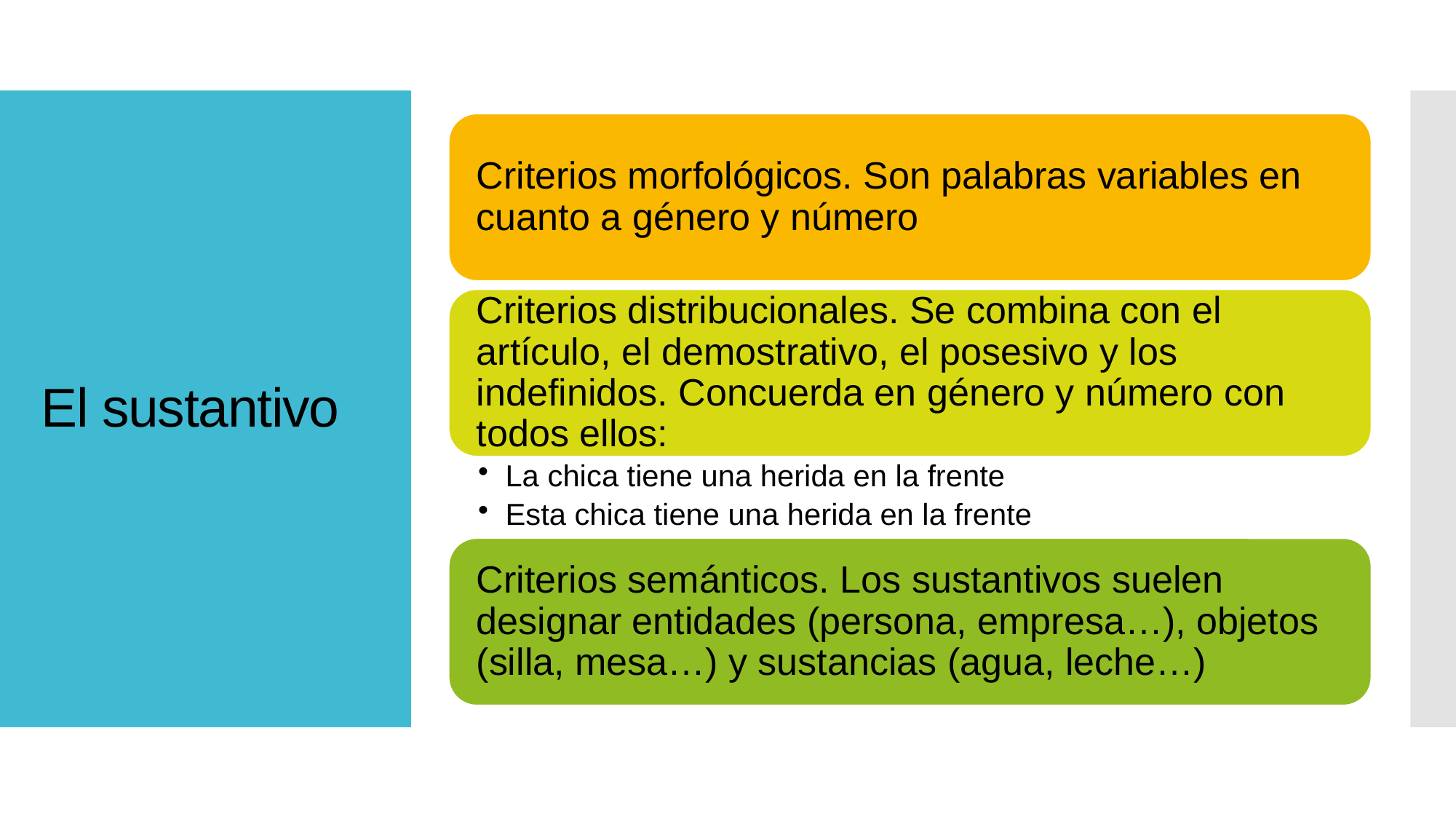

Criterios morfológicos. Son palabras variables en cuanto a género y número
Criterios distribucionales. Se combina con el artículo, el demostrativo, el posesivo y los indefinidos. Concuerda en género y número con todos ellos:
La chica tiene una herida en la frente
Esta chica tiene una herida en la frente
Criterios semánticos. Los sustantivos suelen designar entidades (persona, empresa…), objetos (silla, mesa…) y sustancias (agua, leche…)
# El sustantivo